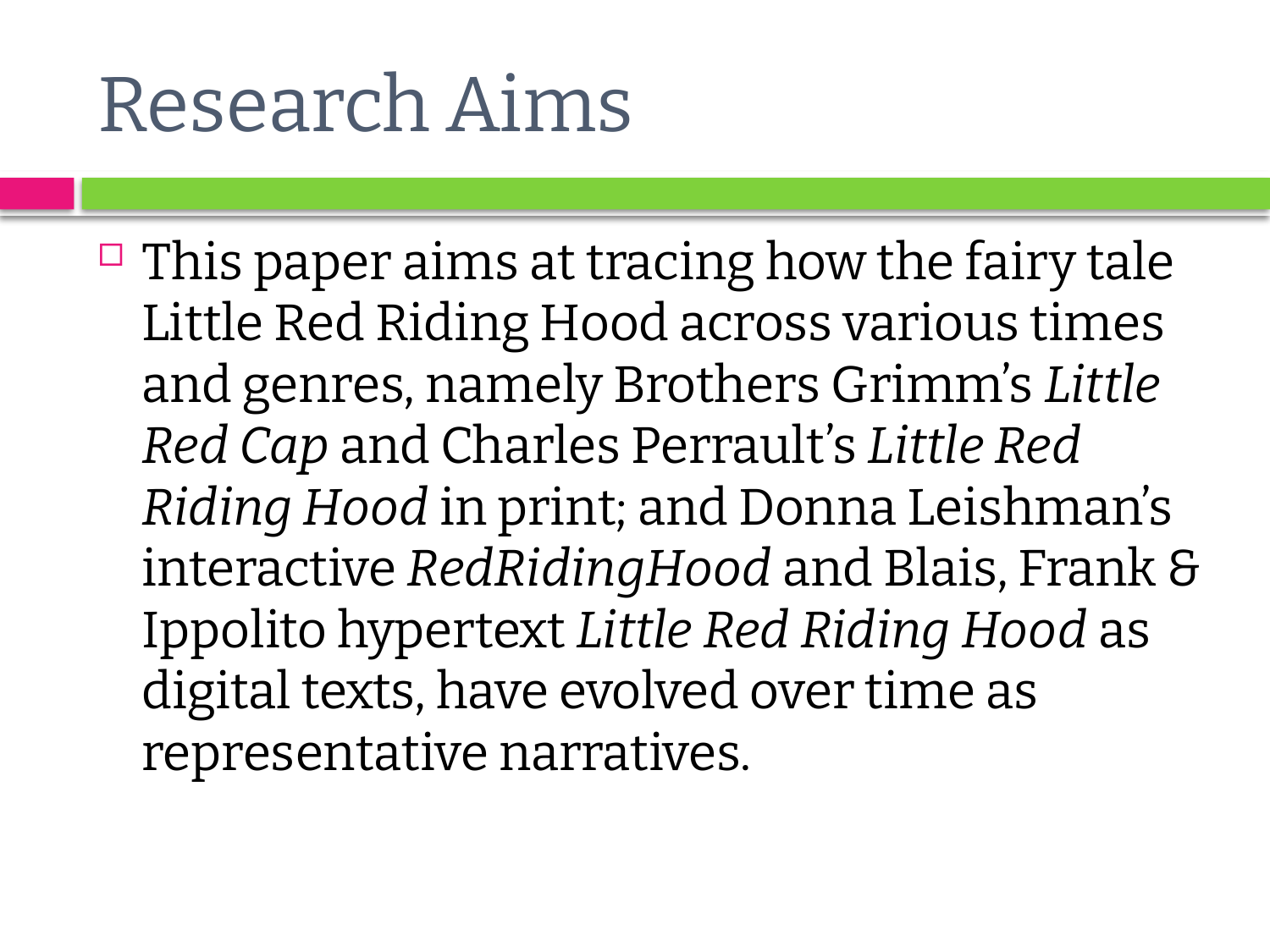

# Research Aims
This paper aims at tracing how the fairy tale Little Red Riding Hood across various times and genres, namely Brothers Grimm’s Little Red Cap and Charles Perrault’s Little Red Riding Hood in print; and Donna Leishman’s interactive RedRidingHood and Blais, Frank & Ippolito hypertext Little Red Riding Hood as digital texts, have evolved over time as representative narratives.